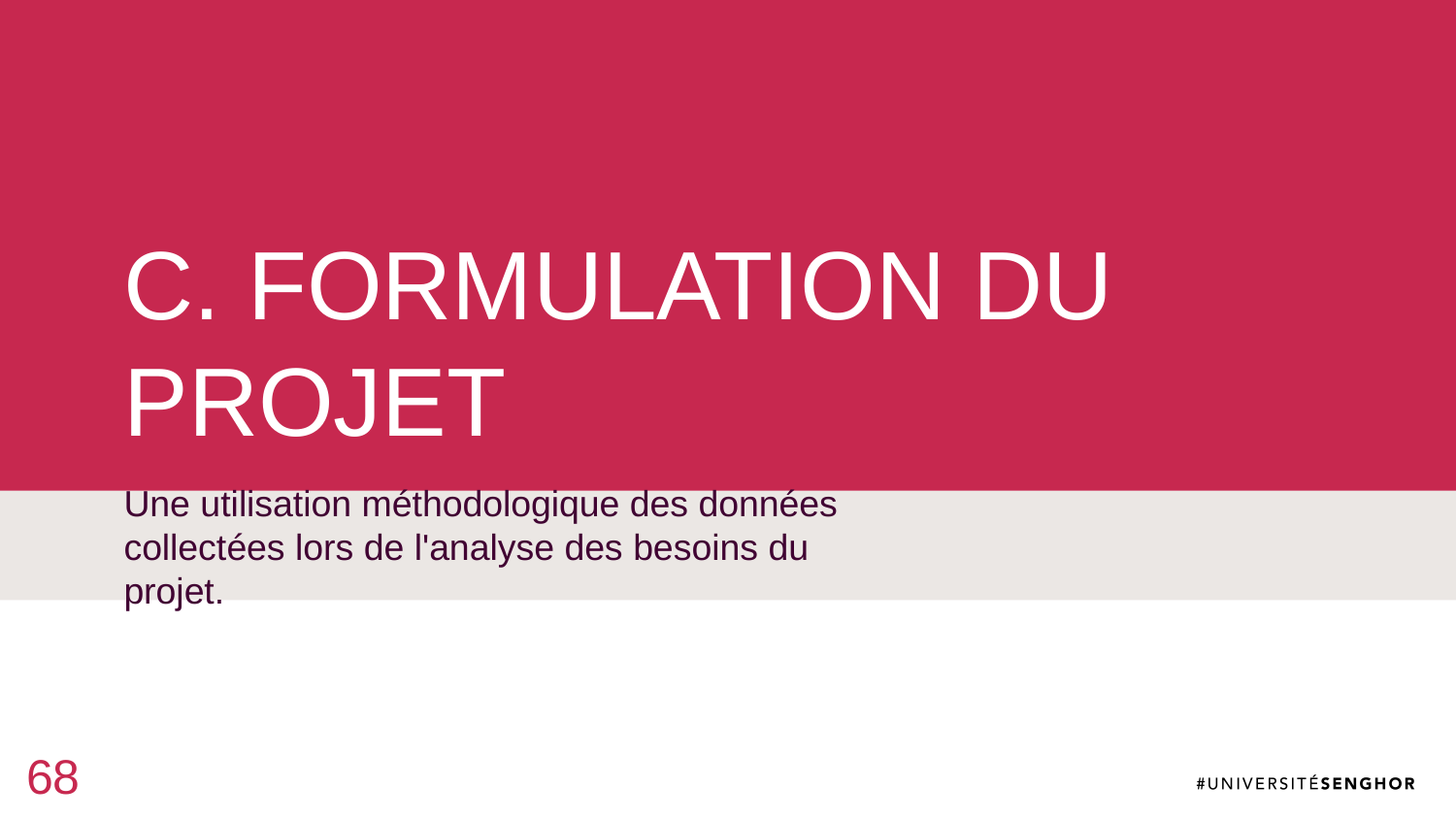

# C. FORMULATION DU PROJET
Une utilisation méthodologique des données collectées lors de l'analyse des besoins du projet.
68